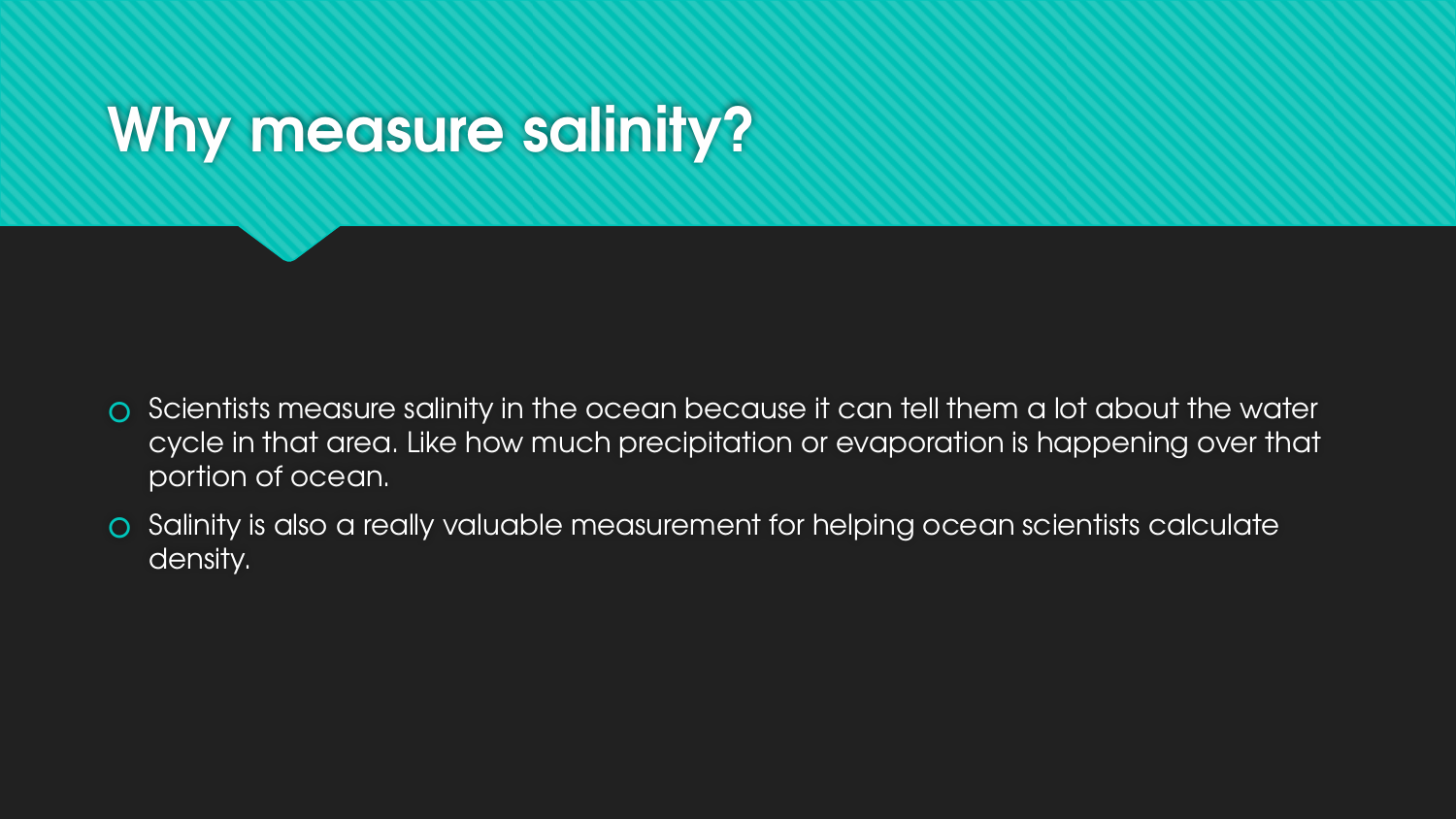

# Why measure salinity?
Scientists measure salinity in the ocean because it can tell them a lot about the water cycle in that area. Like how much precipitation or evaporation is happening over that portion of ocean.
Salinity is also a really valuable measurement for helping ocean scientists calculate density.